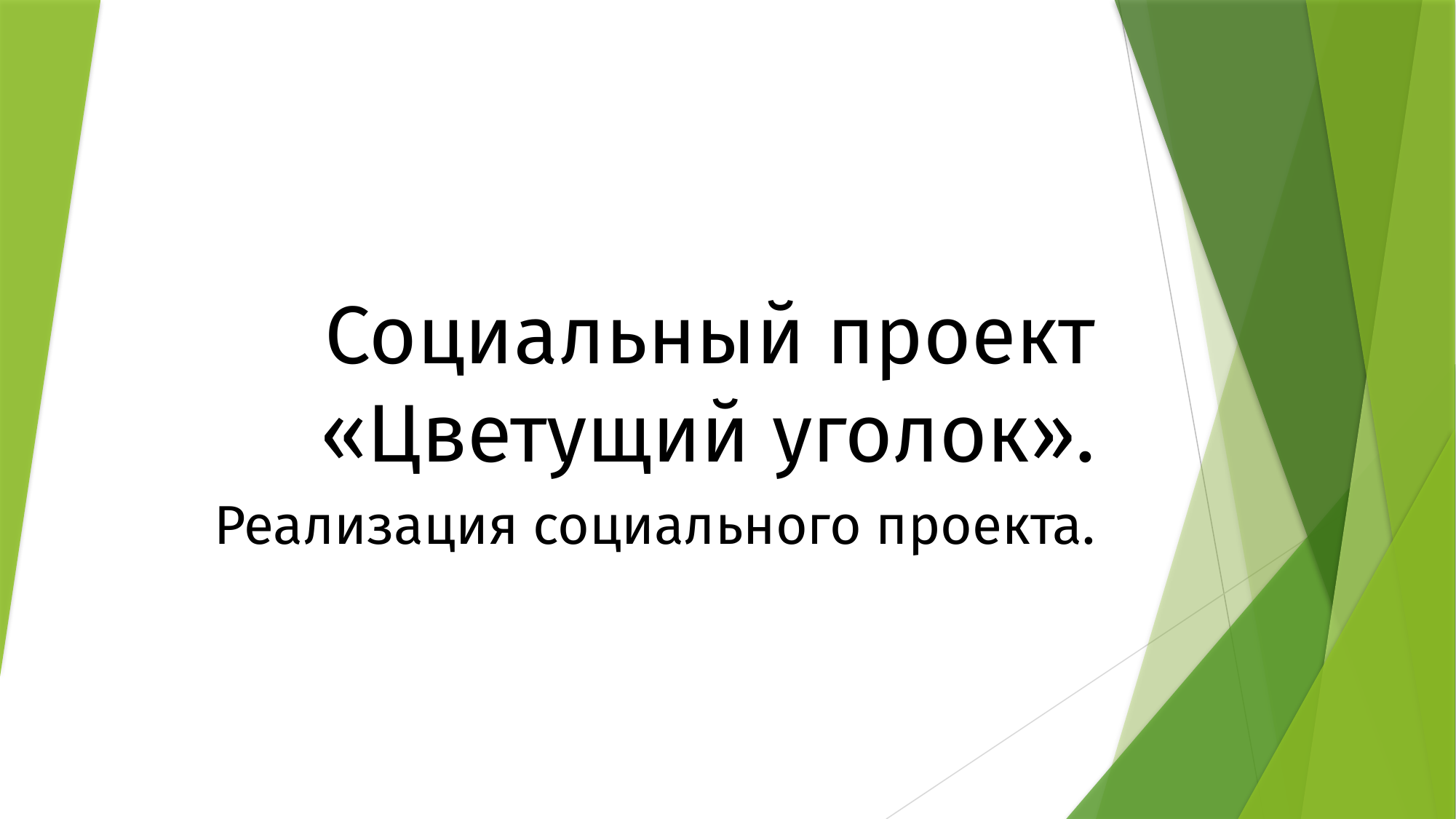

# Социальный проект «Цветущий уголок».
Реализация социального проекта.